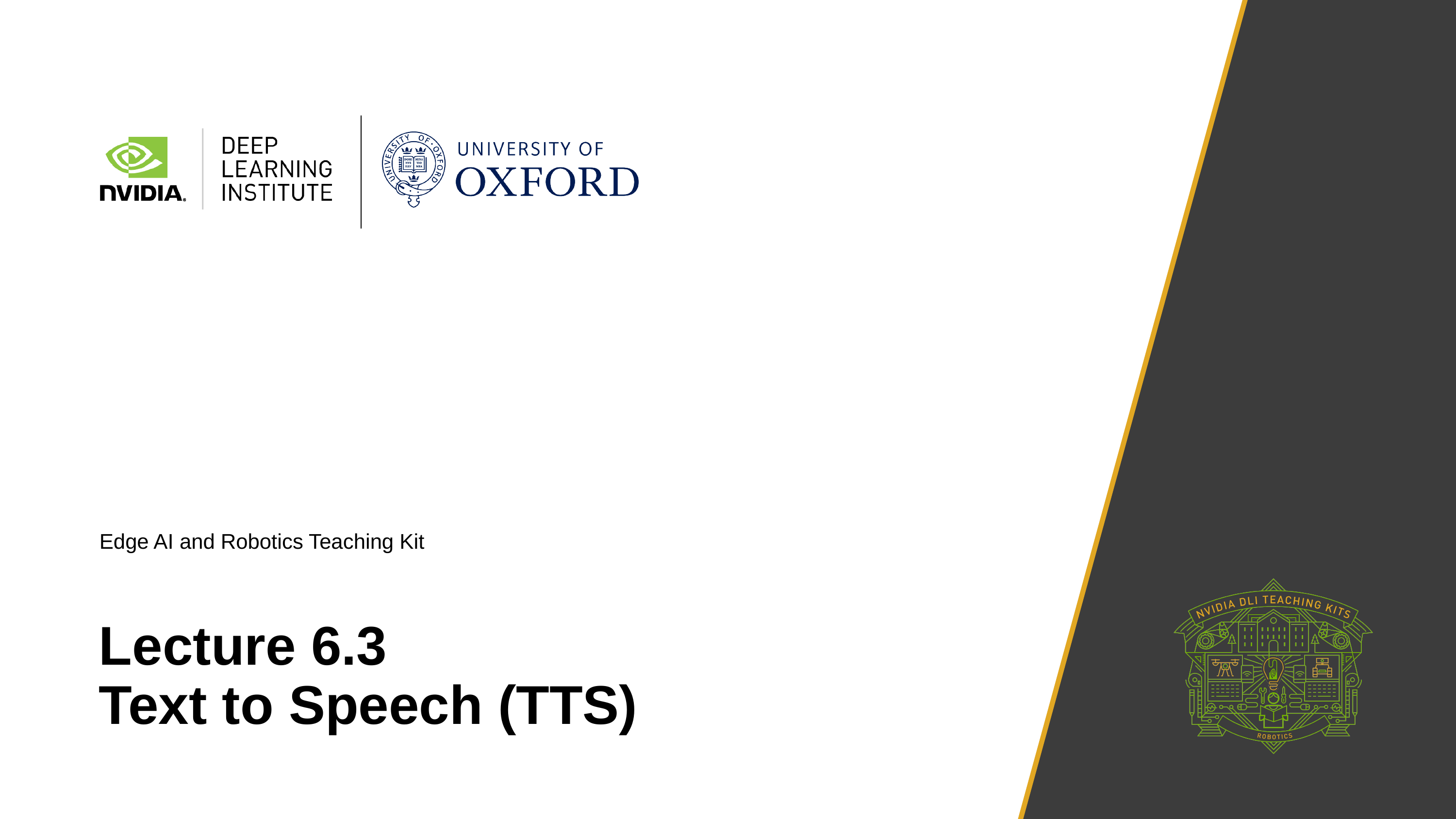

Edge AI and Robotics Teaching Kit
# Lecture 6.3
Text to Speech (TTS)